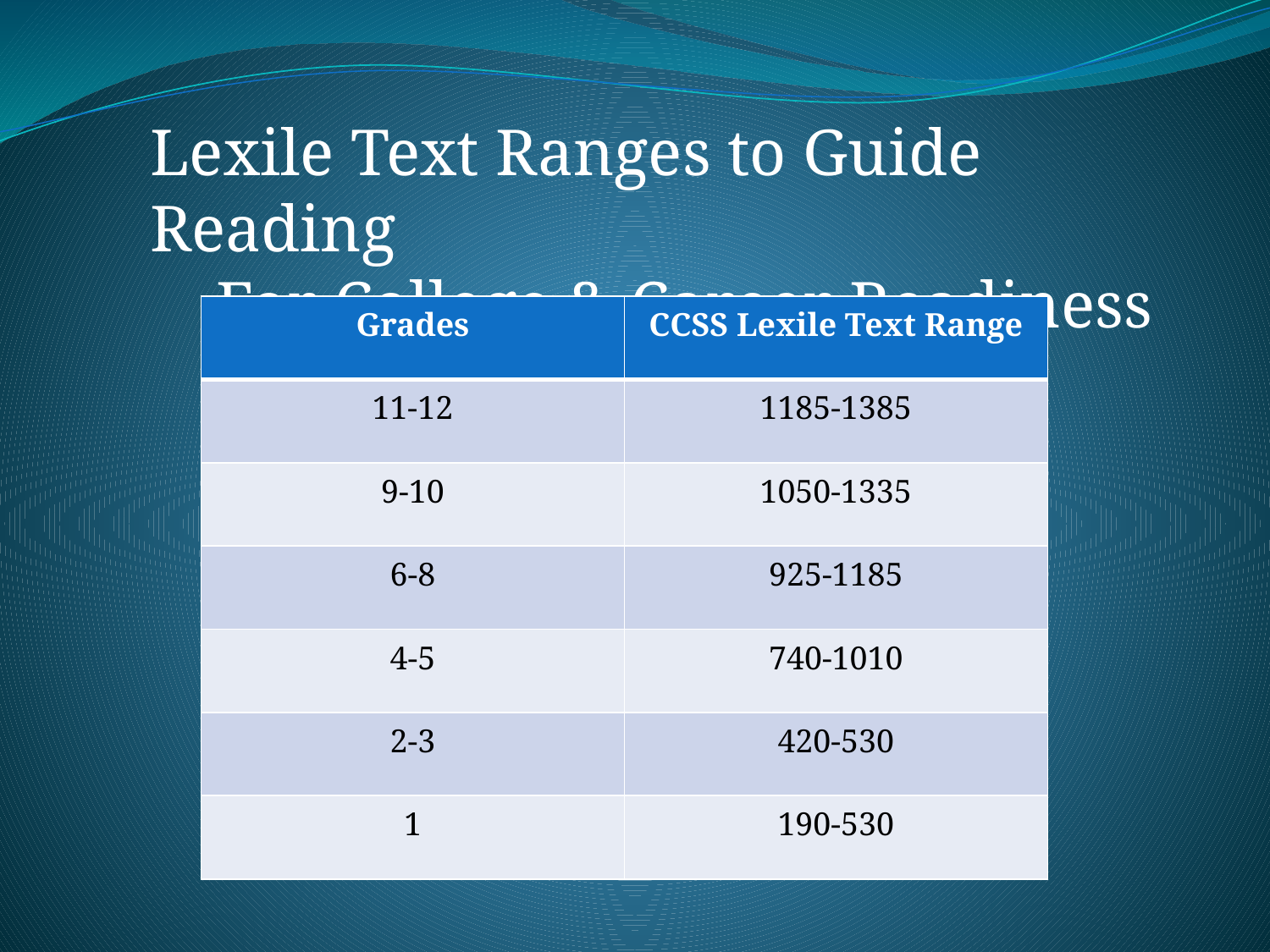

Lexile Text Ranges to Guide Reading
    For College & Career Readiness
| Grades | CCSS Lexile Text Range |
| --- | --- |
| 11-12 | 1185-1385 |
| 9-10 | 1050-1335 |
| 6-8 | 925-1185 |
| 4-5 | 740-1010 |
| 2-3 | 420-530 |
| 1 | 190-530 |